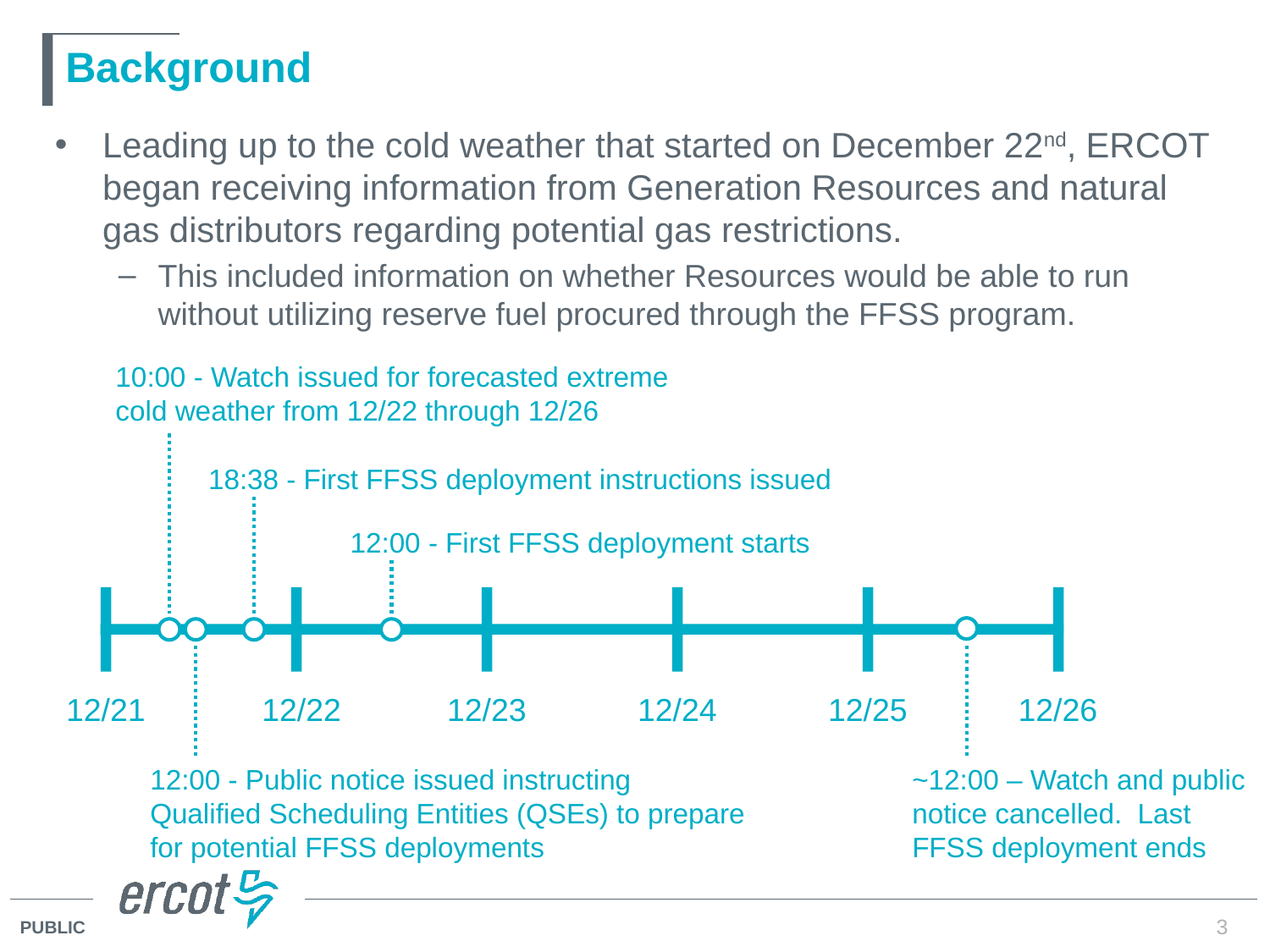

# Background
Leading up to the cold weather that started on December 22nd, ERCOT began receiving information from Generation Resources and natural gas distributors regarding potential gas restrictions.
This included information on whether Resources would be able to run without utilizing reserve fuel procured through the FFSS program.

10:00 - Watch issued for forecasted extreme cold weather from 12/22 through 12/26
18:38 - First FFSS deployment instructions issued

12:00 - First FFSS deployment starts

12/21
12/22
12/23
12/24
12/25
12/26
12:00 - Public notice issued instructing Qualified Scheduling Entities (QSEs) to prepare for potential FFSS deployments

~12:00 – Watch and public notice cancelled.  Last FFSS deployment ends

3